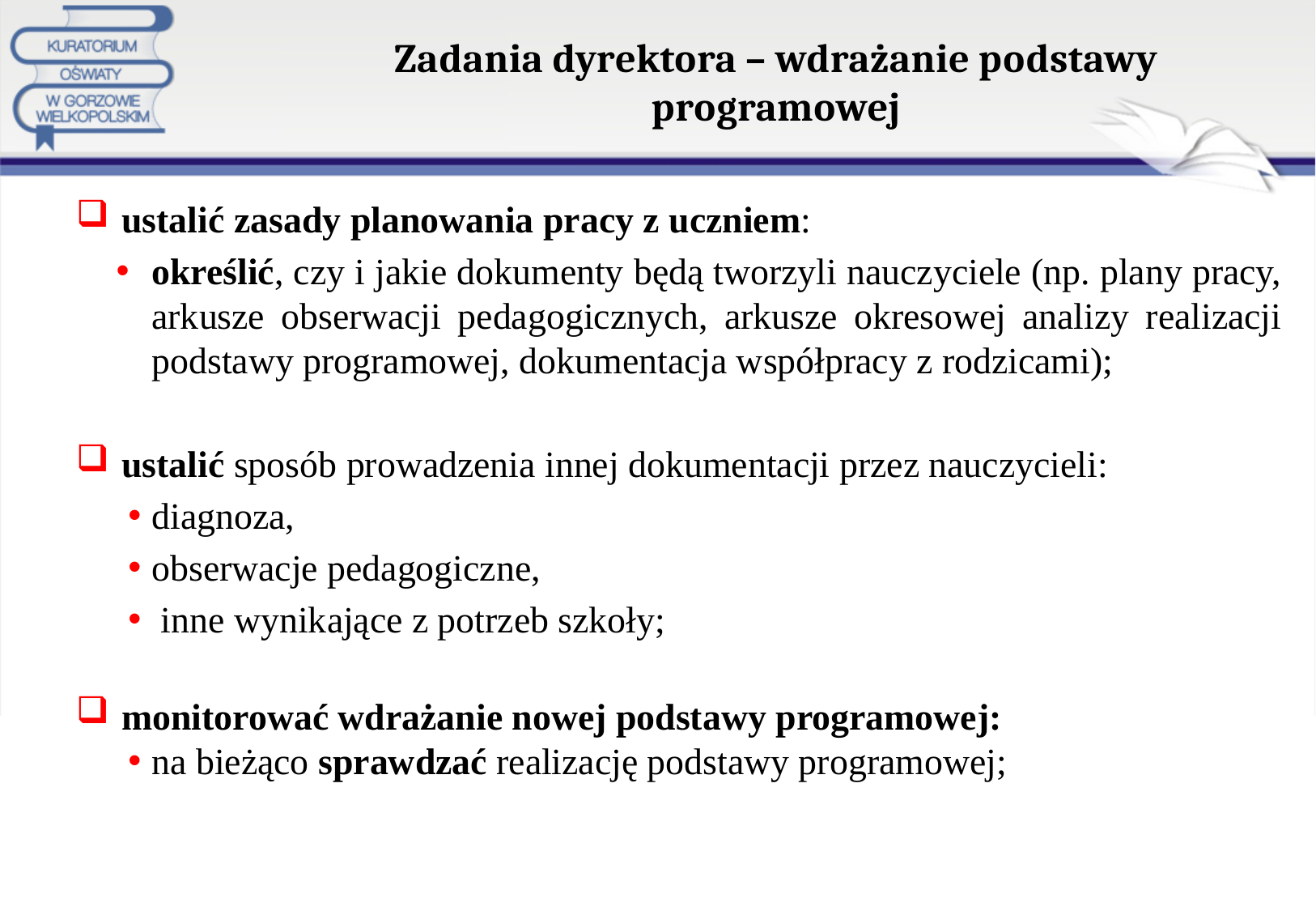

# Zadania dyrektora – wdrażanie podstawy programowej
ustalić zasady planowania pracy z uczniem:
określić, czy i jakie dokumenty będą tworzyli nauczyciele (np. plany pracy, arkusze obserwacji pedagogicznych, arkusze okresowej analizy realizacji podstawy programowej, dokumentacja współpracy z rodzicami);

ustalić sposób prowadzenia innej dokumentacji przez nauczycieli:
diagnoza,
obserwacje pedagogiczne,
 inne wynikające z potrzeb szkoły;

monitorować wdrażanie nowej podstawy programowej:
na bieżąco sprawdzać realizację podstawy programowej;